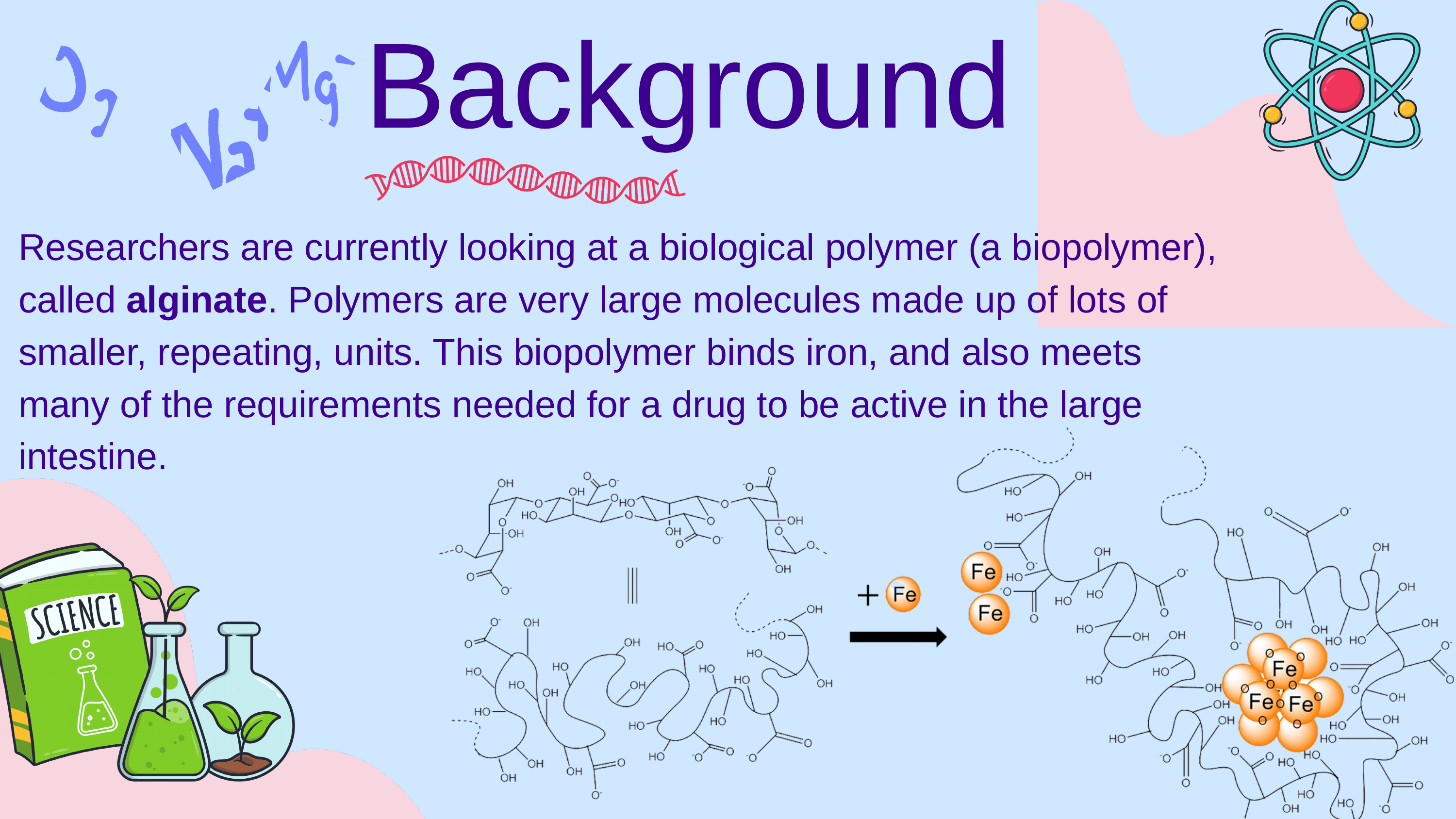

Background

Researchers are currently looking at a biological polymer (a biopolymer), called alginate. Polymers are very large molecules made up of lots of smaller, repeating, units. This biopolymer binds iron, and also meets many of the requirements needed for a drug to be active in the large intestine.